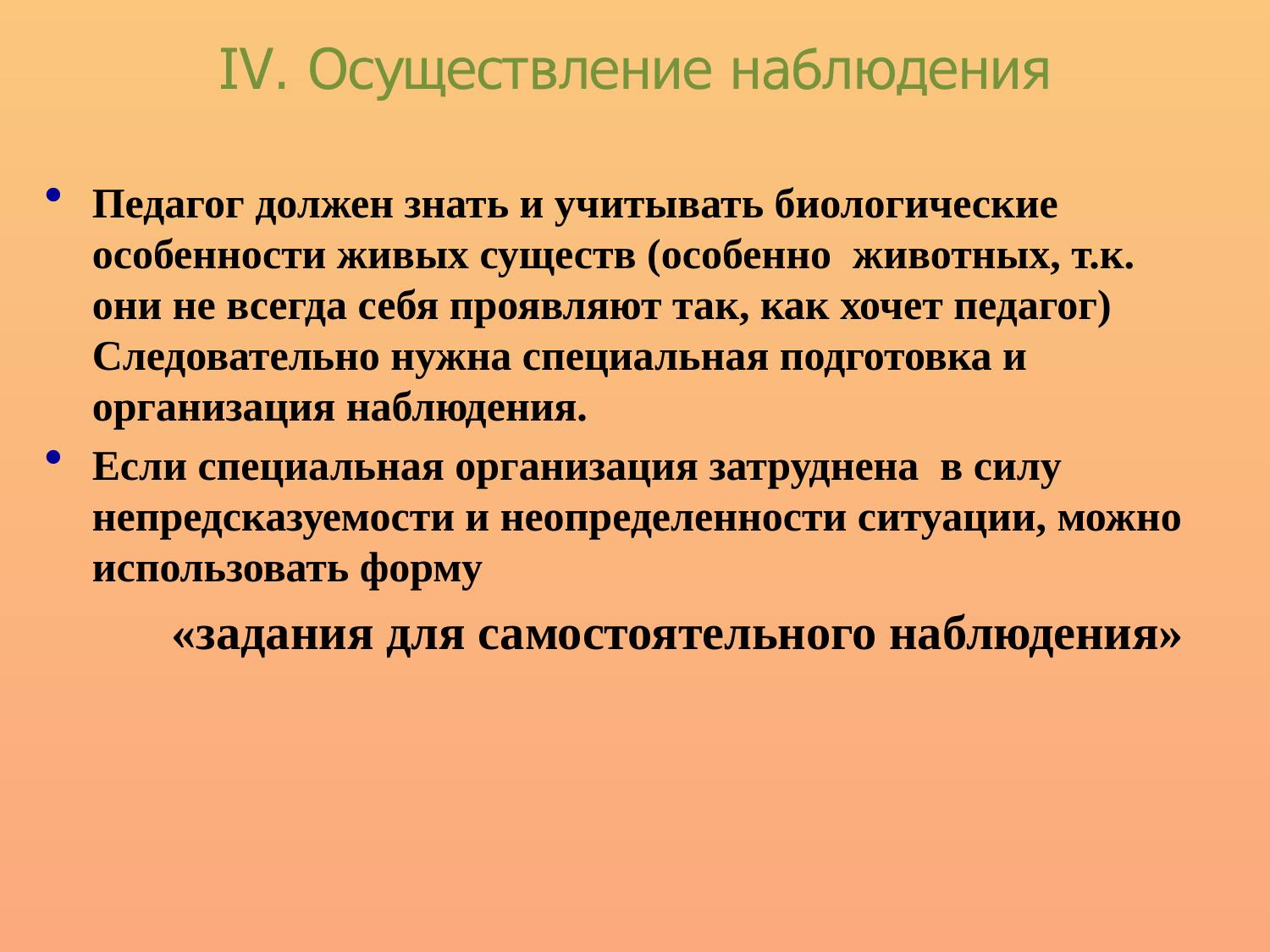

IV. Осуществление наблюдения

Педагог должен знать и учитывать биологические особенности живых существ (особенно  животных, т.к. они не всегда себя проявляют так, как хочет педагог) Следовательно нужна специальная подготовка и организация наблюдения.
Если специальная организация затруднена  в силу непредсказуемости и неопределенности ситуации, можно использовать форму
            «задания для самостоятельного наблюдения»